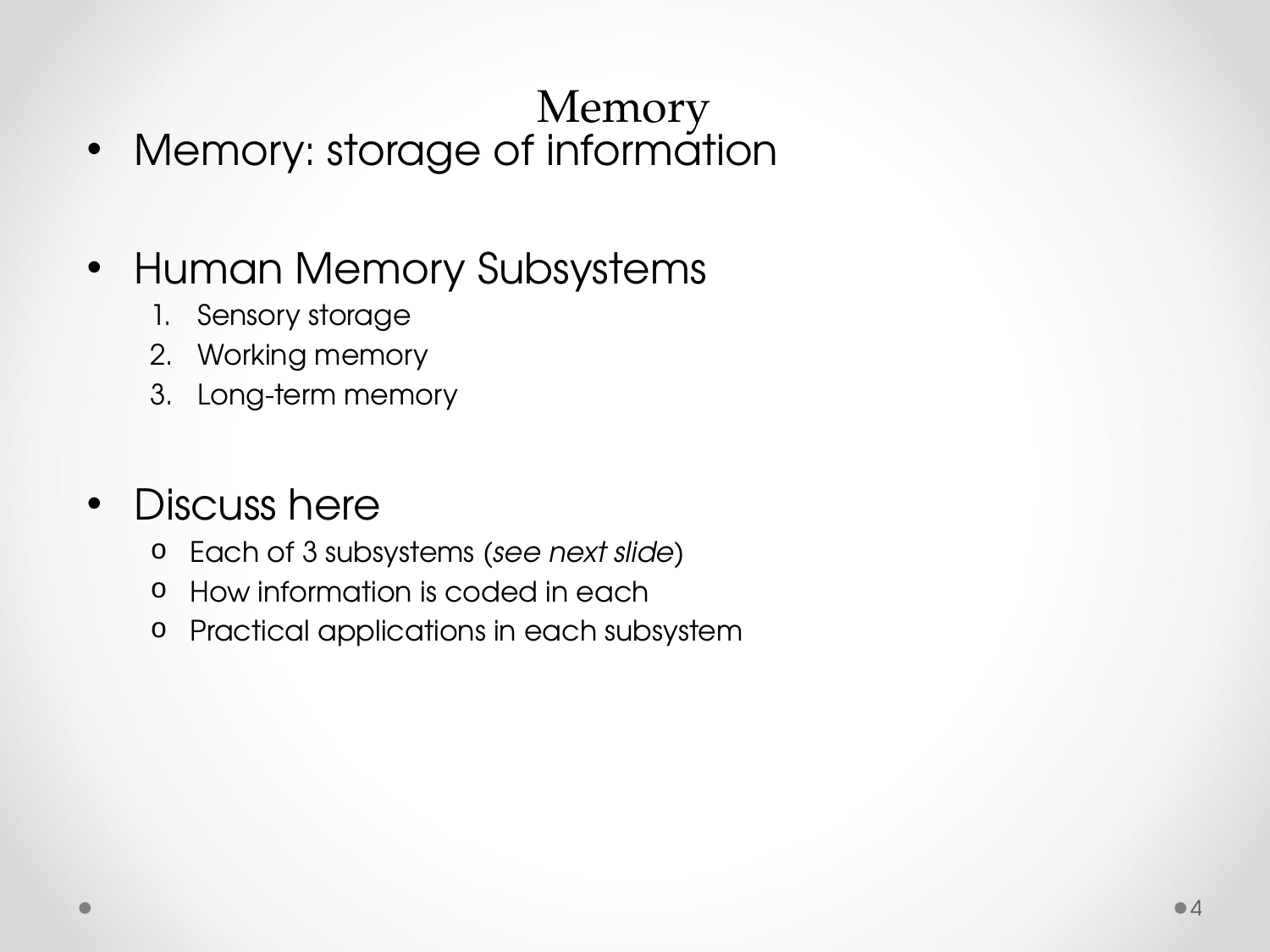

# Memory

Memory: storage of information

Human Memory Subsystems
Sensory storage
Working memory
Long-term memory

Discuss here
Each of 3 subsystems (see next slide)
How information is coded in each
Practical applications in each subsystem
4